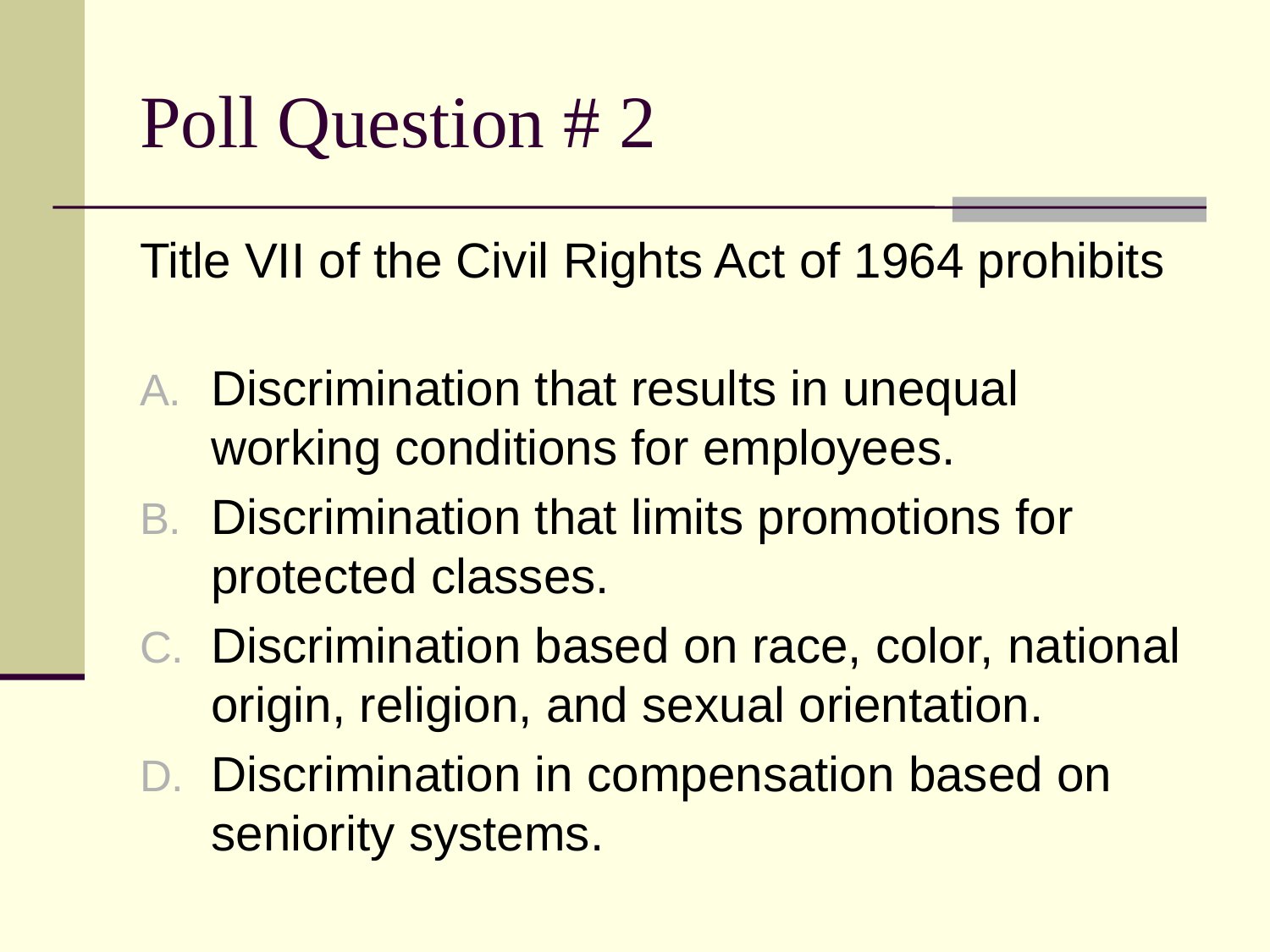

# Poll Question # 2
Title VII of the Civil Rights Act of 1964 prohibits
Discrimination that results in unequal working conditions for employees.
Discrimination that limits promotions for protected classes.
Discrimination based on race, color, national origin, religion, and sexual orientation.
Discrimination in compensation based on seniority systems.